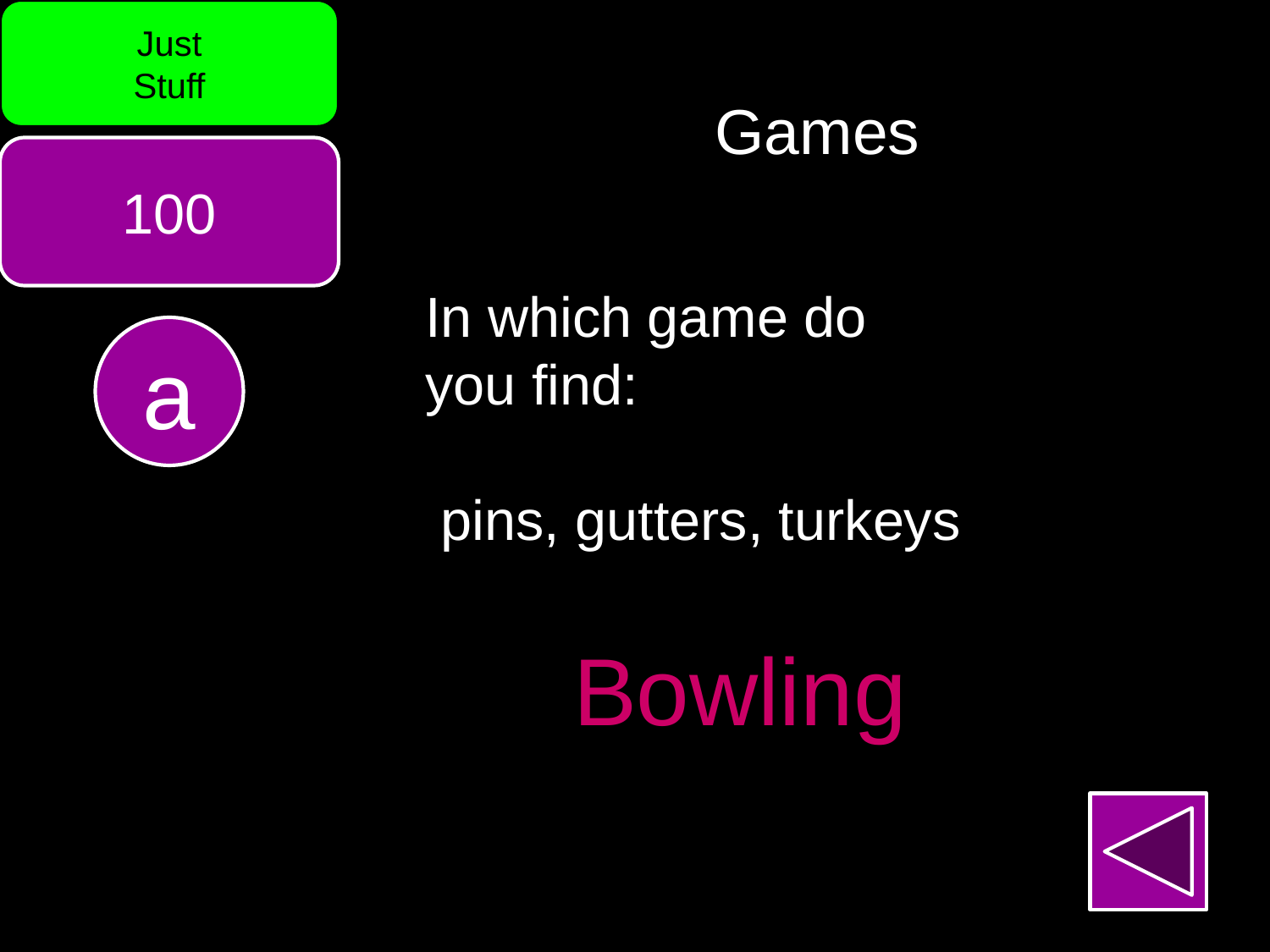

Just
Stuff
Games
100
In which game do
you find:

 pins, gutters, turkeys
a
Bowling